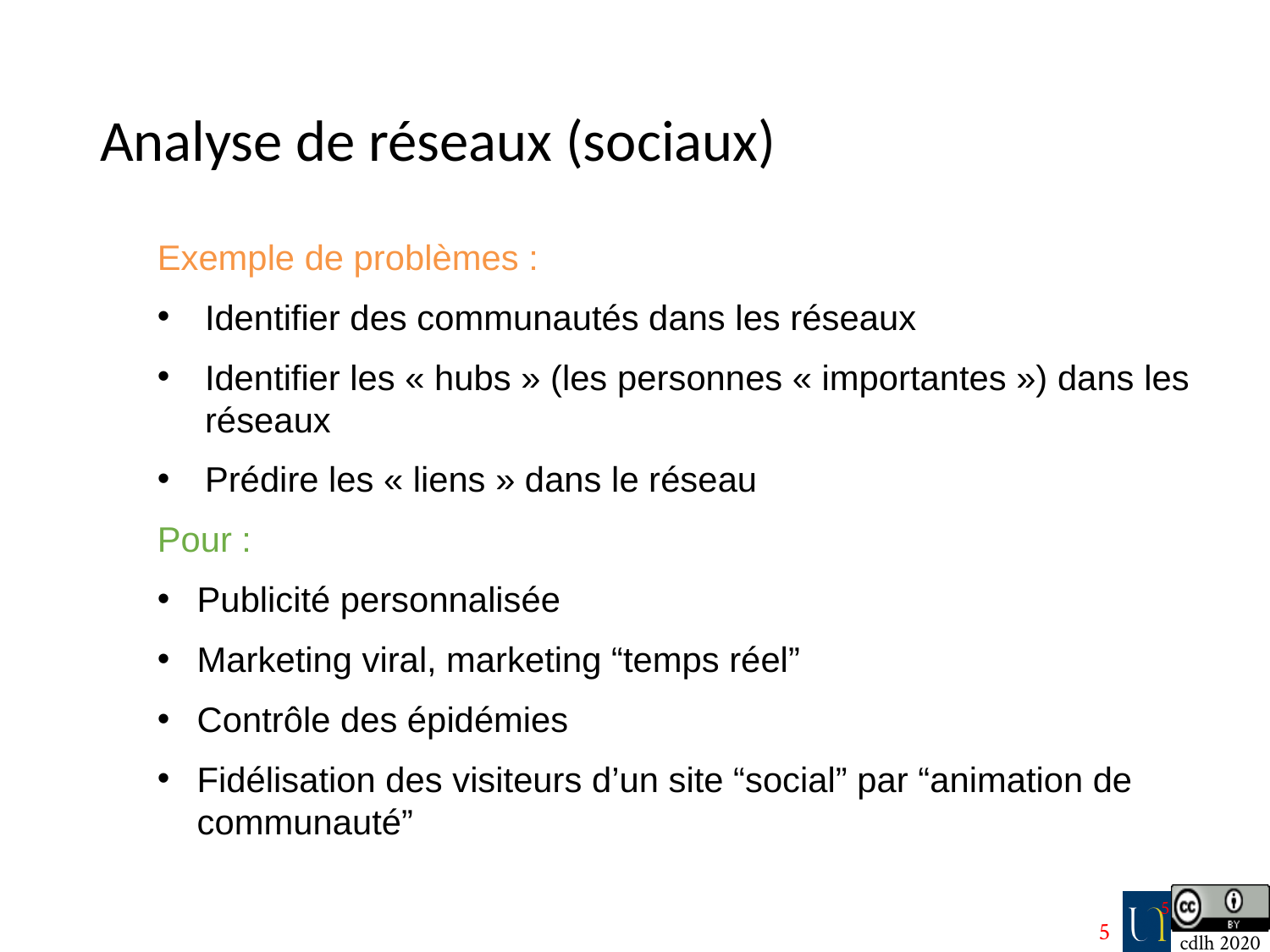

# Analyse de réseaux (sociaux)
Exemple de problèmes :
Identifier des communautés dans les réseaux
Identifier les « hubs » (les personnes « importantes ») dans les réseaux
Prédire les « liens » dans le réseau
Pour :
Publicité personnalisée
Marketing viral, marketing “temps réel”
Contrôle des épidémies
Fidélisation des visiteurs d’un site “social” par “animation de communauté”
5